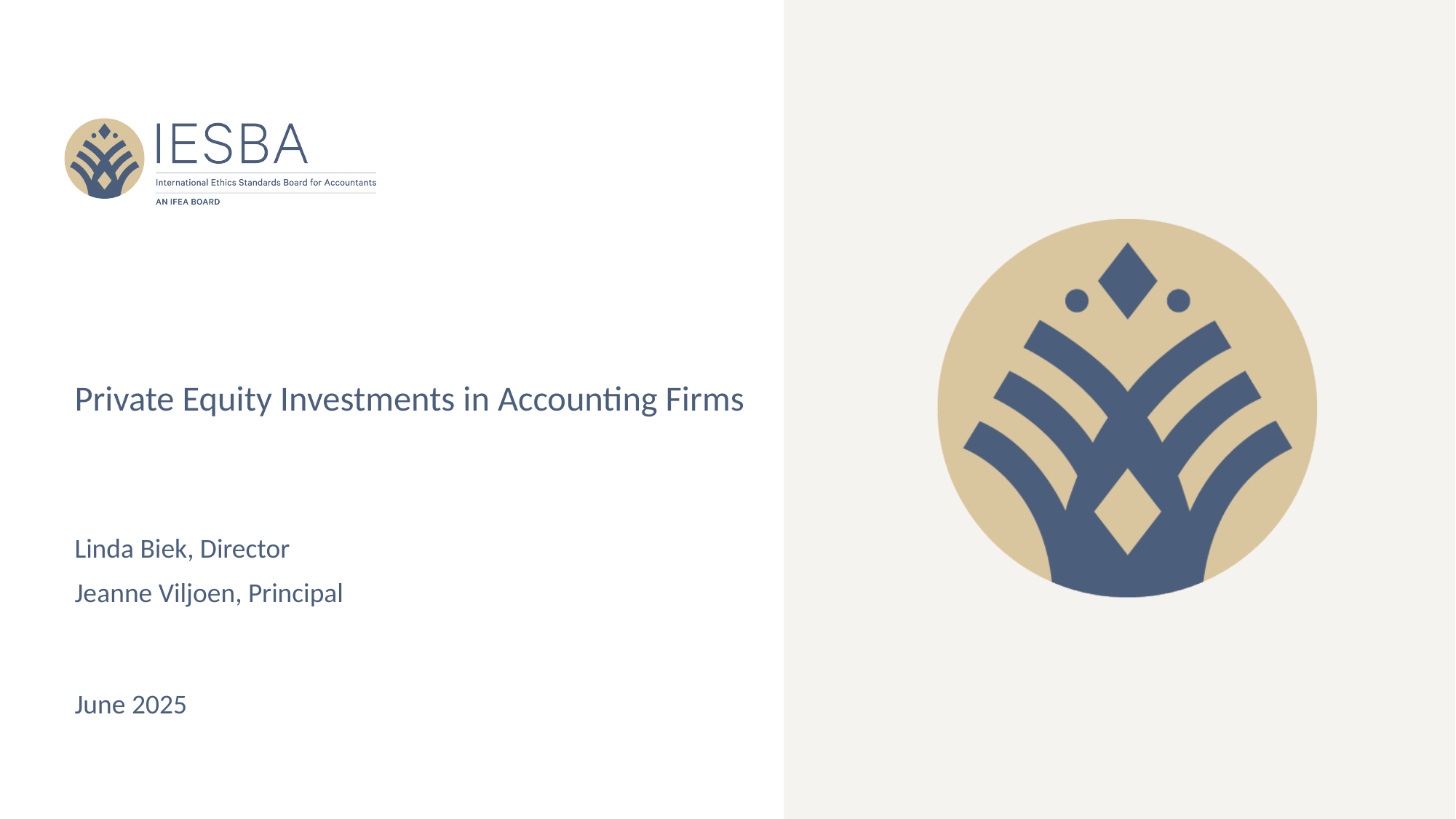

# Private Equity Investments in Accounting Firms
Linda Biek, Director
Jeanne Viljoen, Principal
June 2025